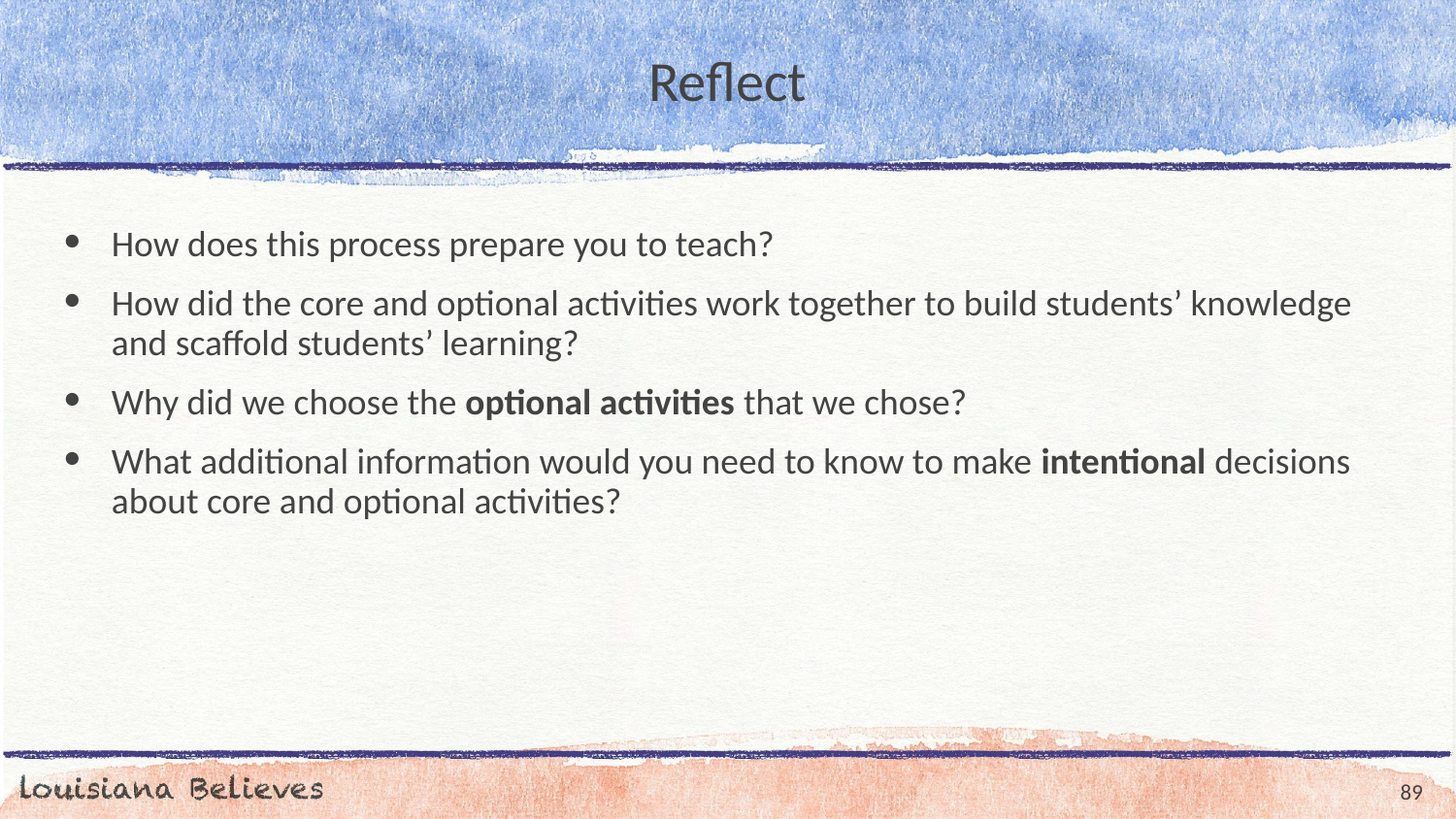

# Reflect
How does this process prepare you to teach?
How did the core and optional activities work together to build students’ knowledge and scaffold students’ learning?
Why did we choose the optional activities that we chose?
What additional information would you need to know to make intentional decisions about core and optional activities?